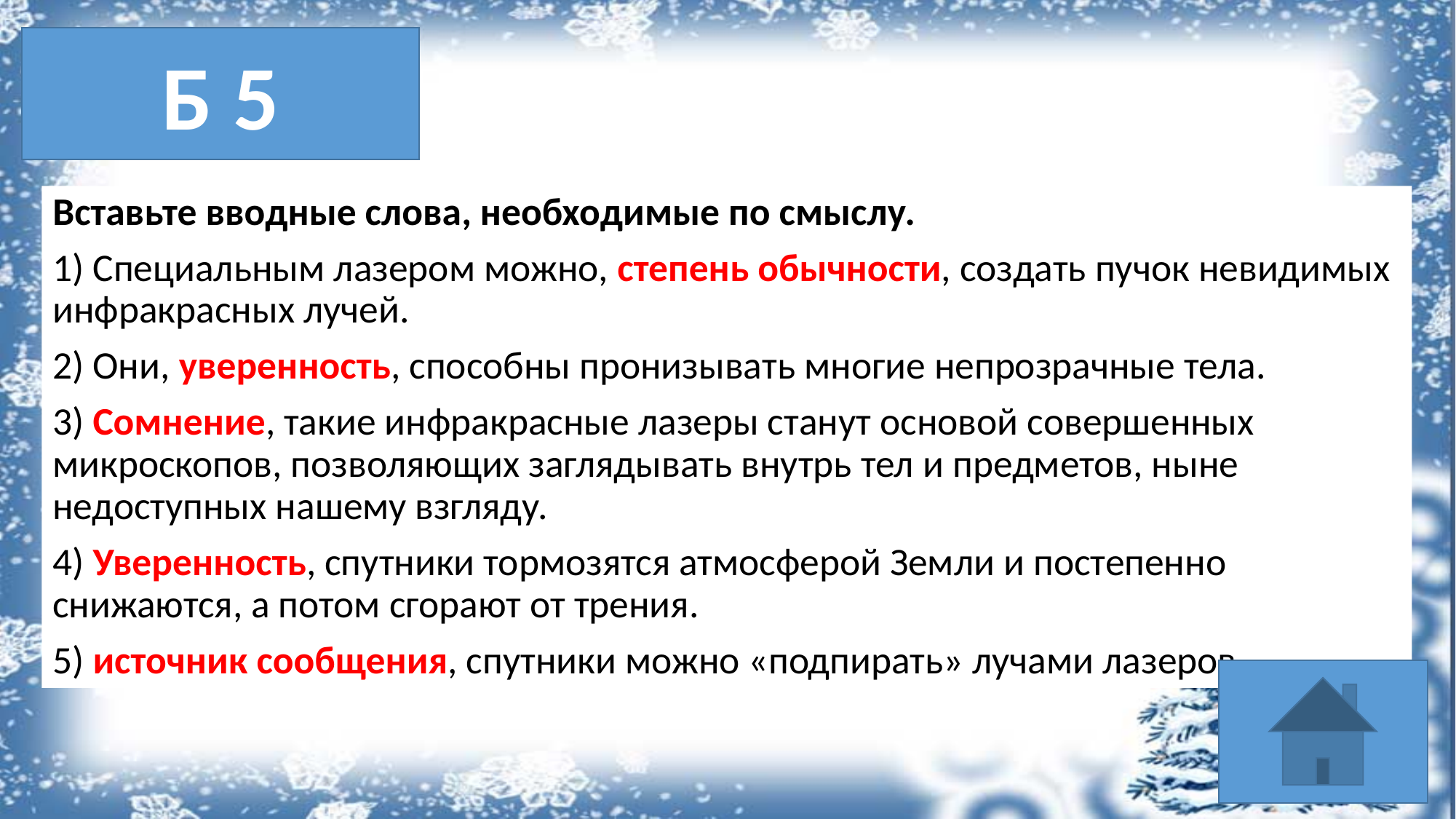

Б 5
Вставьте вводные слова, необходимые по смыслу.
1) Специальным лазером можно, степень обычности, создать пучок невидимых инфракрасных лучей.
2) Они, уверенность, способны пронизывать многие непрозрачные тела.
3) Сомнение, такие инфракрасные лазеры станут основой совершенных микроскопов, позволяющих заглядывать внутрь тел и предметов, ныне недоступных нашему взгляду.
4) Уверенность, спутники тормозятся атмосферой Земли и постепенно снижаются, а потом сгорают от трения.
5) источник сообщения, спутники можно «подпирать» лучами лазеров.